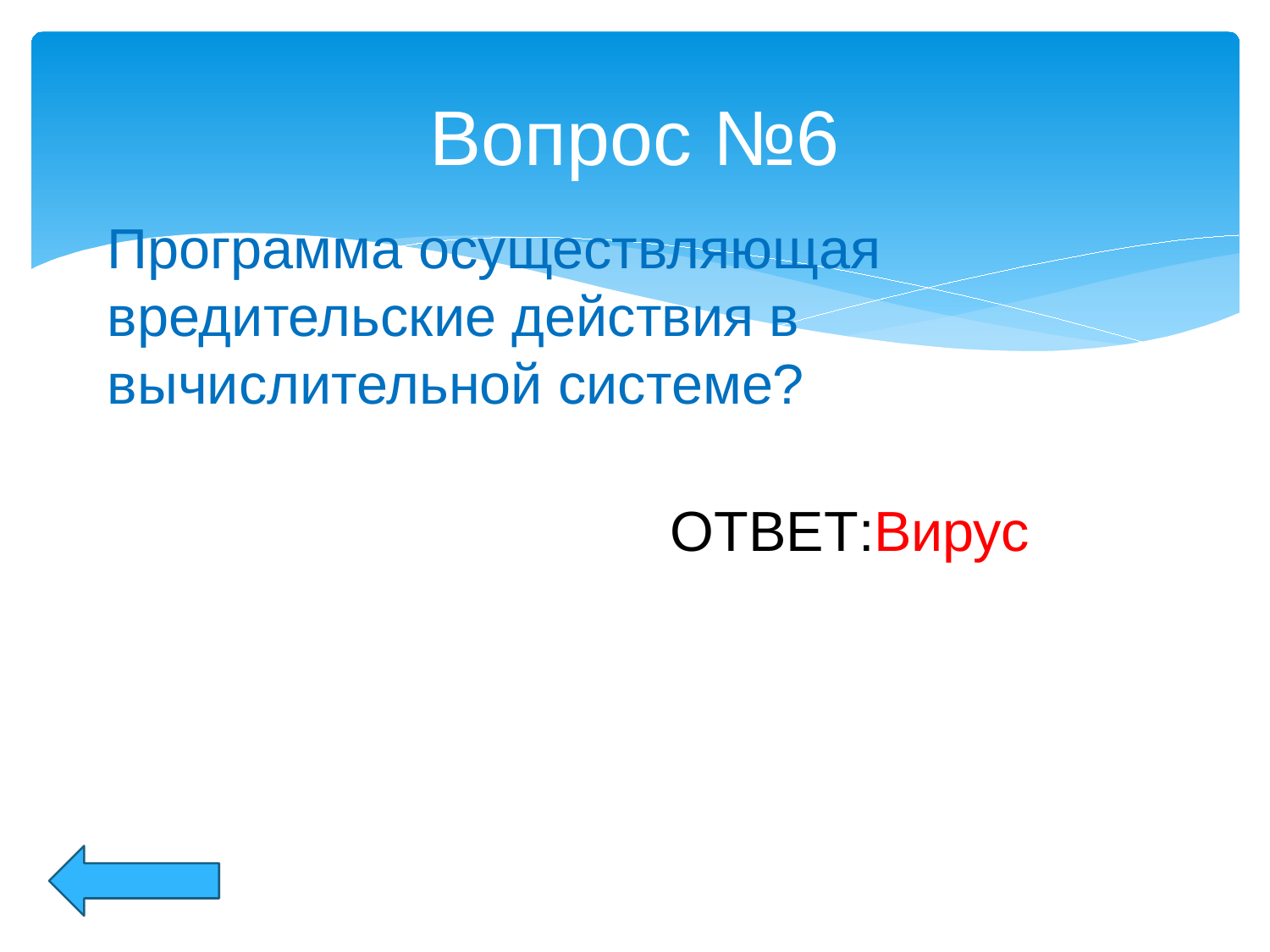

# Вопрос №6
Программа осуществляющая вредительские действия в вычислительной системе?
ОТВЕТ:
Вирус